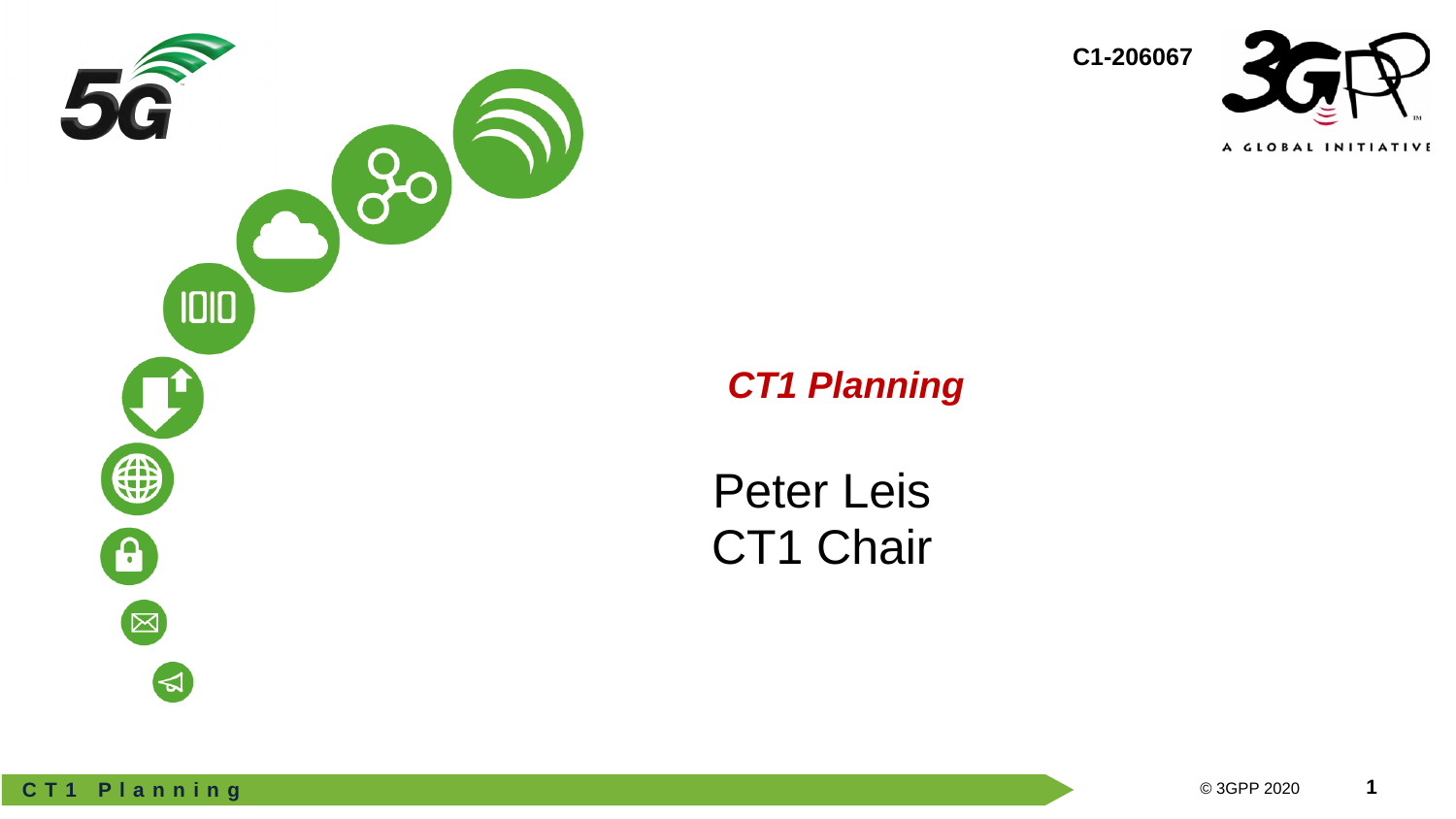

# CT1 Planning
Peter Leis
CT1 Chair